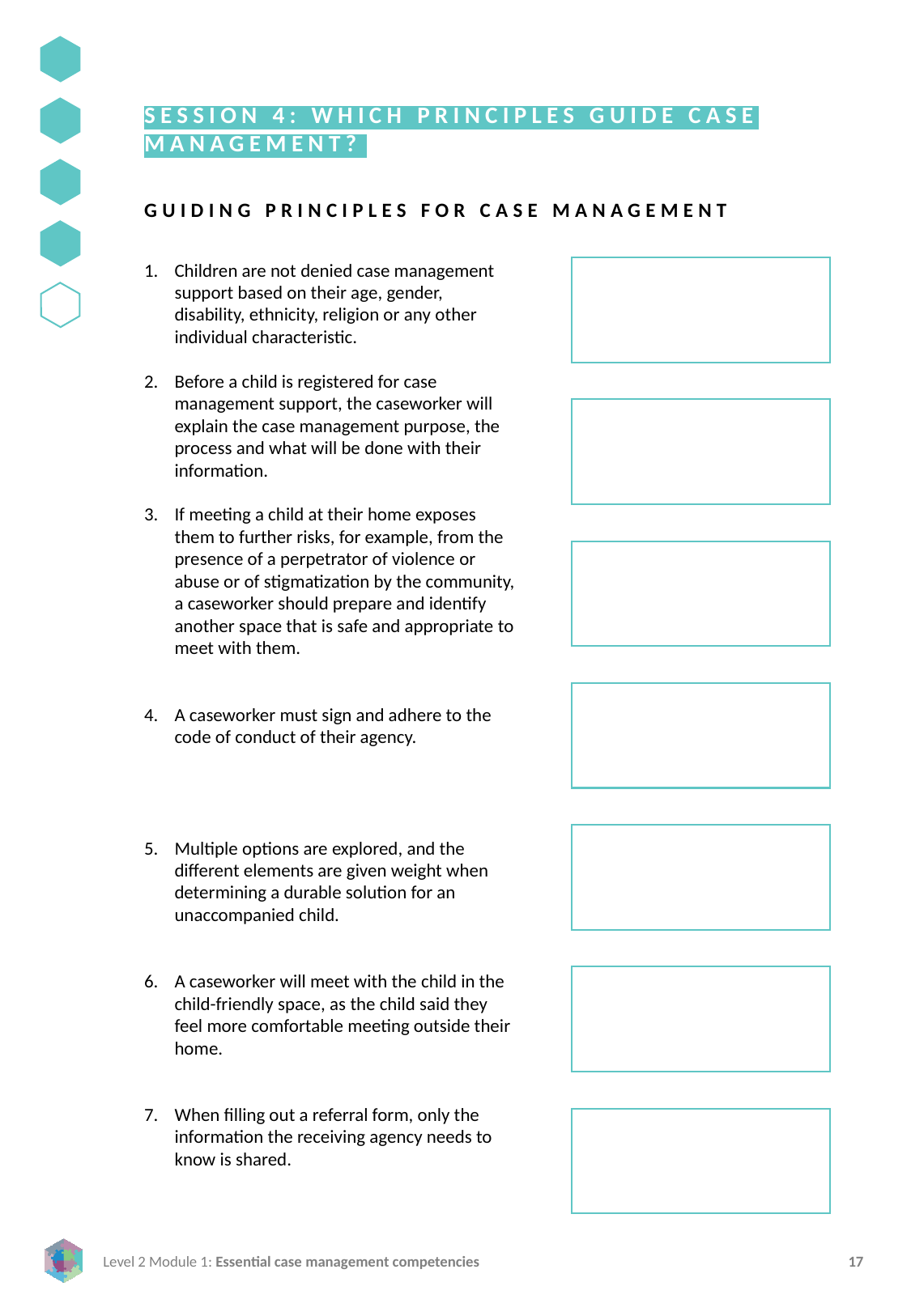

SESSION 4: WHICH PRINCIPLES GUIDE CASE MANAGEMENT?

GUIDING PRINCIPLES FOR CASE MANAGEMENT

Children are not denied case management support based on their age, gender, disability, ethnicity, religion or any other individual characteristic.

Before a child is registered for case management support, the caseworker will explain the case management purpose, the process and what will be done with their information.

If meeting a child at their home exposes them to further risks, for example, from the presence of a perpetrator of violence or abuse or of stigmatization by the community, a caseworker should prepare and identify another space that is safe and appropriate to meet with them.

A caseworker must sign and adhere to the code of conduct of their agency.

Multiple options are explored, and the different elements are given weight when determining a durable solution for an unaccompanied child.

A caseworker will meet with the child in the child-friendly space, as the child said they feel more comfortable meeting outside their home.

When filling out a referral form, only the information the receiving agency needs to know is shared.